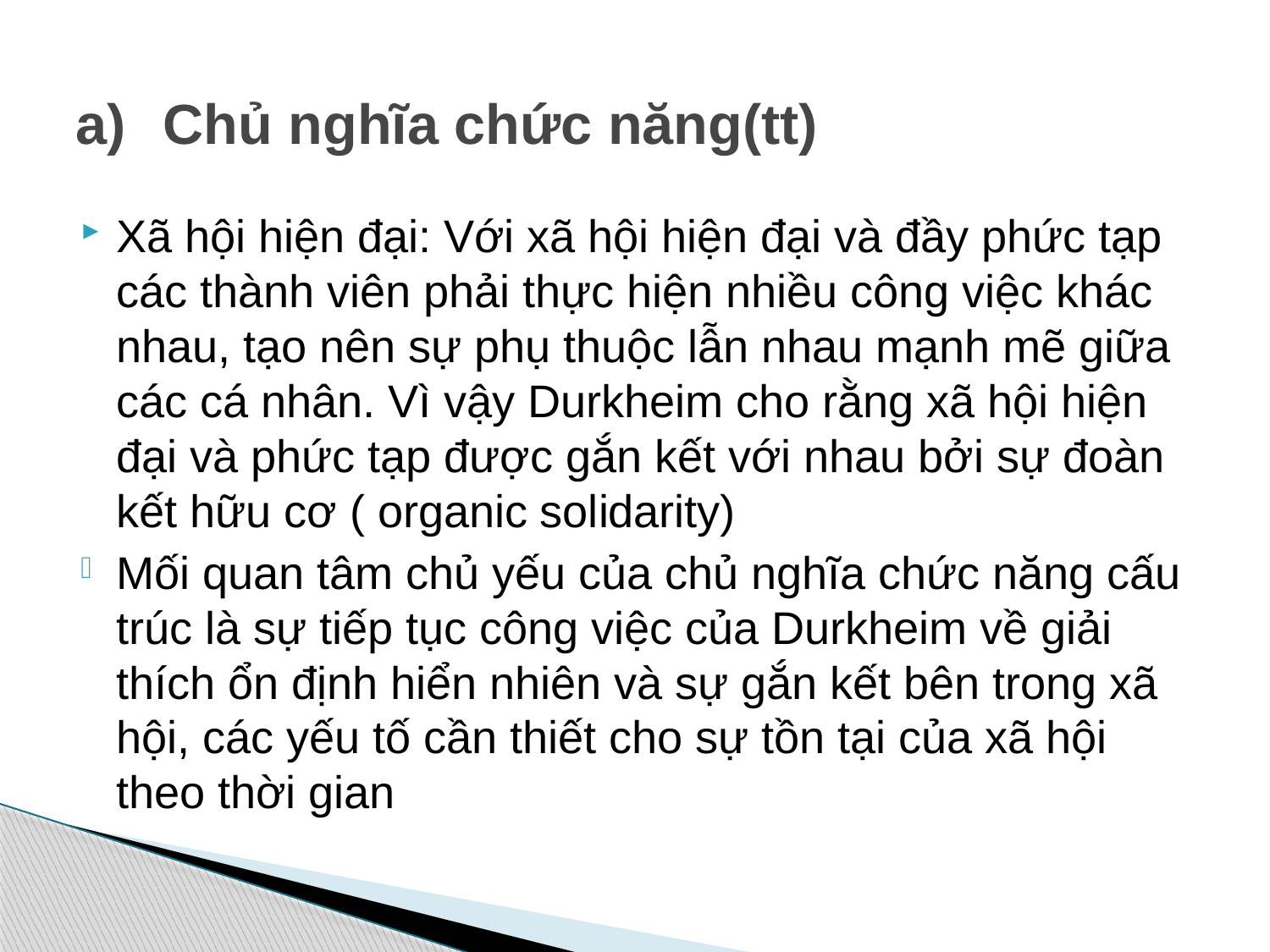

# Chủ nghĩa chức năng(tt)
Xã hội hiện đại: Với xã hội hiện đại và đầy phức tạp các thành viên phải thực hiện nhiều công việc khác nhau, tạo nên sự phụ thuộc lẫn nhau mạnh mẽ giữa các cá nhân. Vì vậy Durkheim cho rằng xã hội hiện đại và phức tạp được gắn kết với nhau bởi sự đoàn kết hữu cơ ( organic solidarity)
Mối quan tâm chủ yếu của chủ nghĩa chức năng cấu trúc là sự tiếp tục công việc của Durkheim về giải thích ổn định hiển nhiên và sự gắn kết bên trong xã hội, các yếu tố cần thiết cho sự tồn tại của xã hội theo thời gian